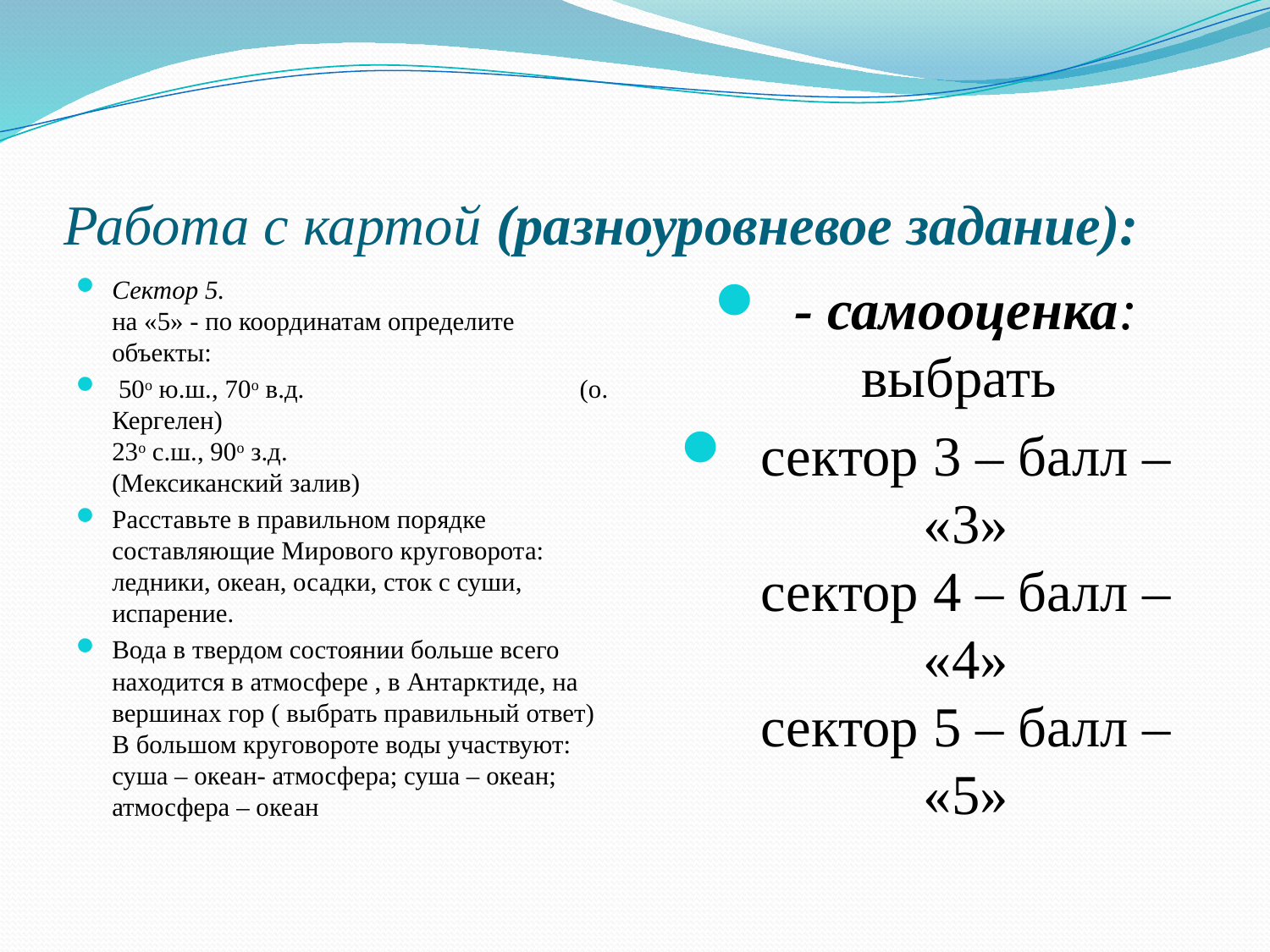

# Работа с картой (разноуровневое задание):
Сектор 5.
на «5» - по координатам определите объекты:
 50о ю.ш., 70о в.д.                                          (о. Кергелен)
23о с.ш., 90о з.д.                                              (Мексиканский залив)
Расставьте в правильном порядке составляющие Мирового круговорота: ледники, океан, осадки, сток с суши, испарение.
Вода в твердом состоянии больше всего находится в атмосфере , в Антарктиде, на вершинах гор ( выбрать правильный ответ)
В большом круговороте воды участвуют:
суша – океан- атмосфера; суша – океан; атмосфера – океан
- самооценка: выбрать
сектор 3 – балл – «3»
сектор 4 – балл – «4»
сектор 5 – балл – «5»